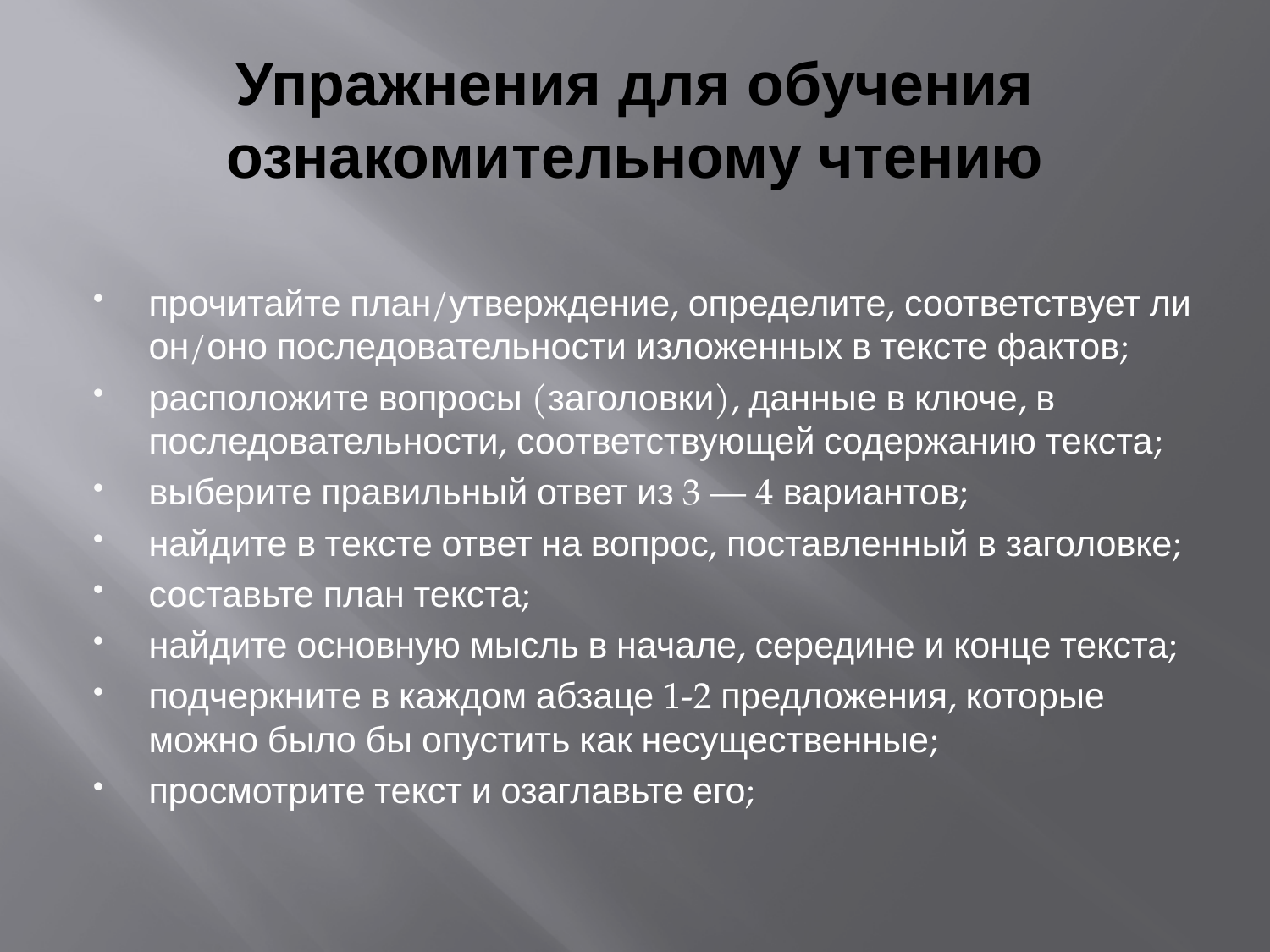

# Упражнения для обучения ознакомительному чтению

прочитайте план/утверждение, определите, соответствует ли он/оно последовательности изложенных в тексте фактов;
расположите вопросы (заголовки), данные в ключе, в последовательности, соответствующей содержанию текста;
выберите правильный ответ из 3 — 4 вариантов;
найдите в тексте ответ на вопрос, поставленный в заголовке;
составьте план текста;
найдите основную мысль в начале, середине и конце текста;
подчеркните в каждом абзаце 1-2 предложения, которые можно было бы опустить как несущественные;
просмотрите текст и озаглавьте его;